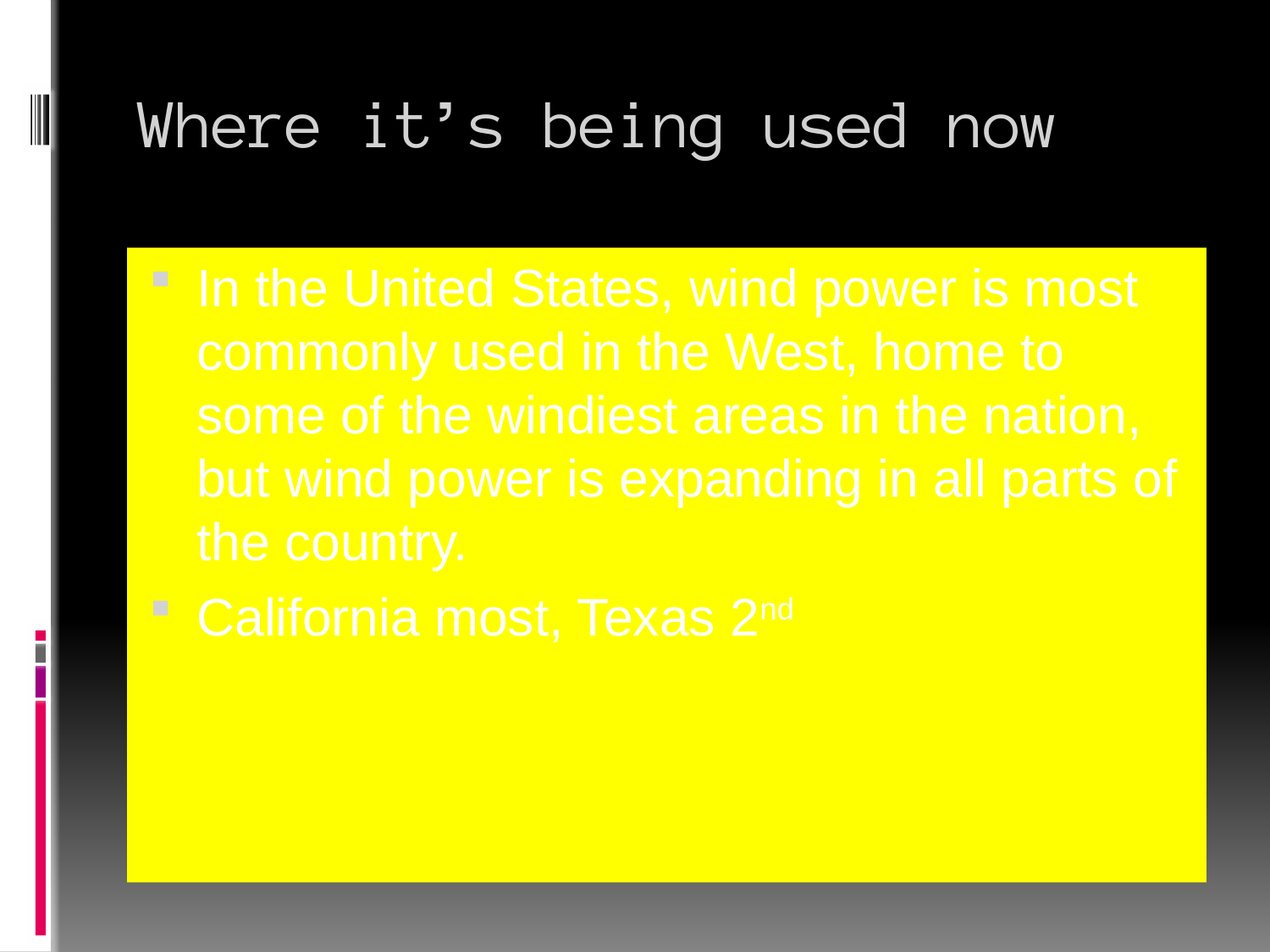

# Where it’s being used now
In the United States, wind power is most commonly used in the West, home to some of the windiest areas in the nation, but wind power is expanding in all parts of the country.
California most, Texas 2nd